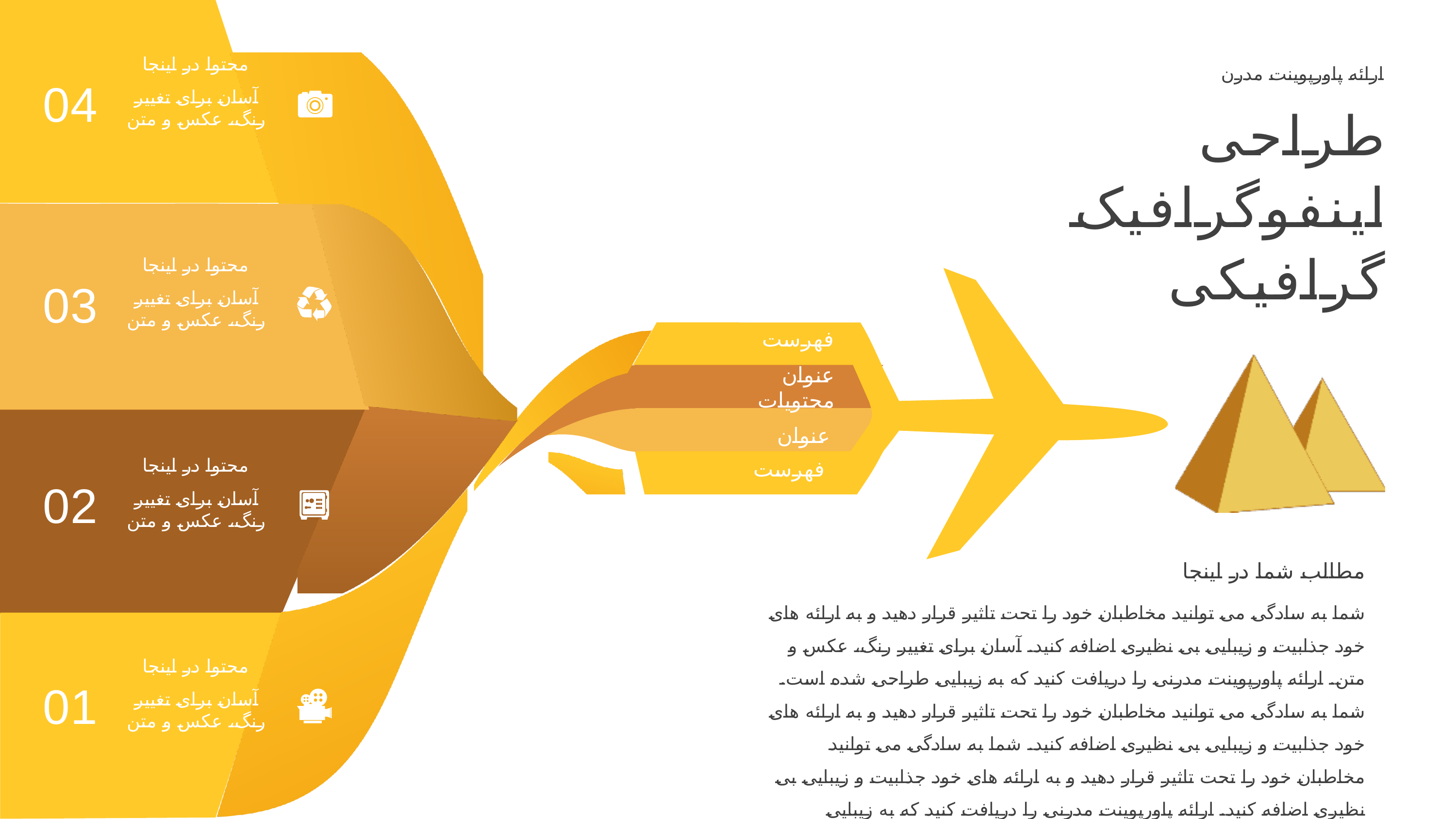

محتوا در اینجا

ارائه پاورپوینت مدرن
04
آسان برای تغییر رنگ، عکس و متن

طراحی
 اینفوگرافیک گرافیکی

محتوا در اینجا

03

آسان برای تغییر رنگ، عکس و متن

فهرست

عنوان
 محتویات

عنوان

محتوا در اینجا
فهرست
02

آسان برای تغییر رنگ، عکس و متن

مطالب شما در اینجا

شما به سادگی می توانید مخاطبان خود را تحت تاثیر قرار دهید و به ارائه های خود جذابیت و زیبایی بی نظیری اضافه کنید. آسان برای تغییر رنگ، عکس و متن. ارائه پاورپوینت مدرنی را دریافت کنید که به زیبایی طراحی شده است. شما به سادگی می توانید مخاطبان خود را تحت تاثیر قرار دهید و به ارائه های خود جذابیت و زیبایی بی نظیری اضافه کنید. شما به سادگی می توانید مخاطبان خود را تحت تاثیر قرار دهید و به ارائه های خود جذابیت و زیبایی بی نظیری اضافه کنید. ارائه پاورپوینت مدرنی را دریافت کنید که به زیبایی طراحی شده است.
محتوا در اینجا
01
آسان برای تغییر رنگ، عکس و متن